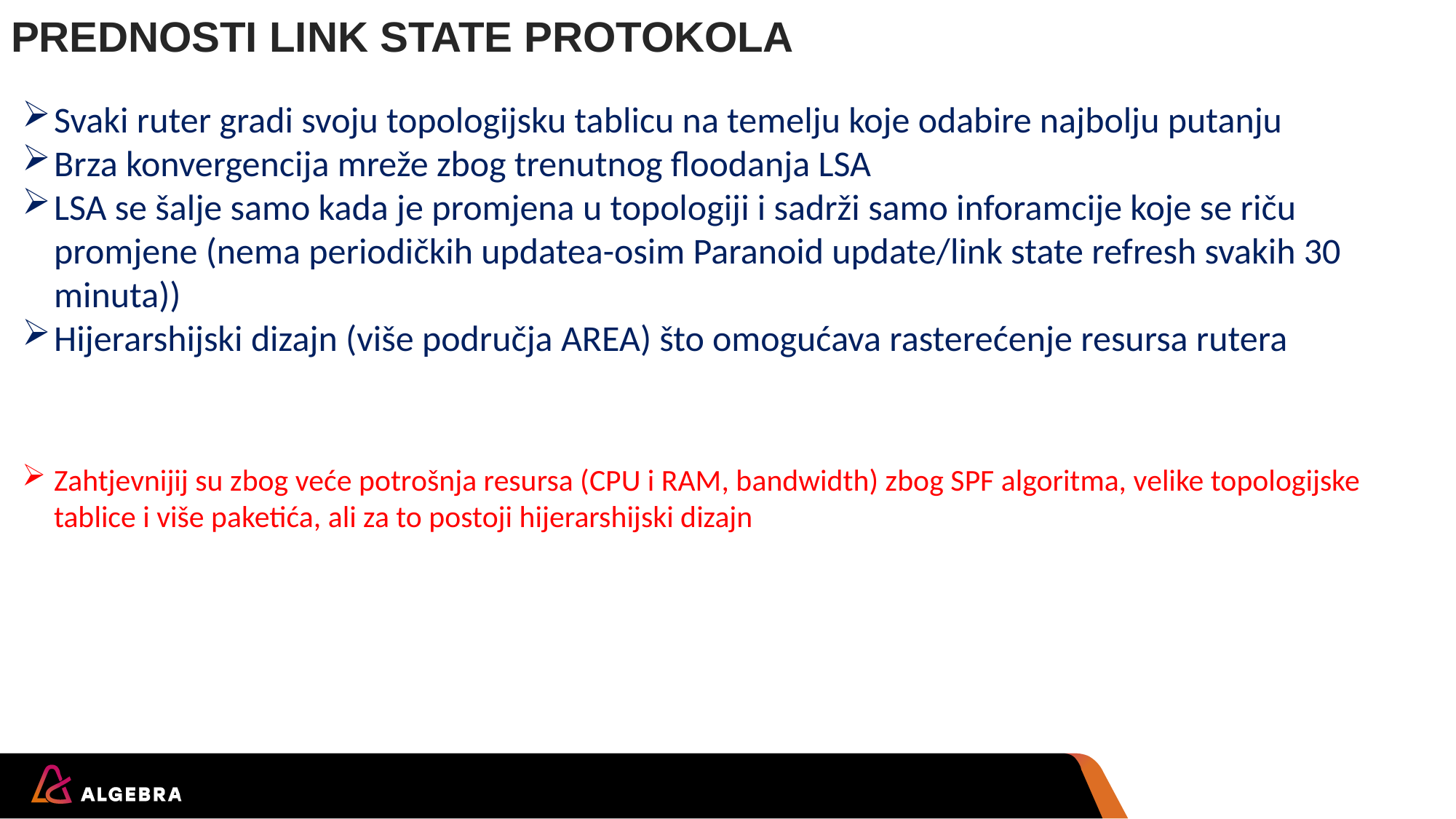

# PREDNOSTI LINK STATE PROTOKOLA
Svaki ruter gradi svoju topologijsku tablicu na temelju koje odabire najbolju putanju
Brza konvergencija mreže zbog trenutnog floodanja LSA
LSA se šalje samo kada je promjena u topologiji i sadrži samo inforamcije koje se riču promjene (nema periodičkih updatea-osim Paranoid update/link state refresh svakih 30 minuta))
Hijerarshijski dizajn (više područja AREA) što omogućava rasterećenje resursa rutera
Zahtjevnijij su zbog veće potrošnja resursa (CPU i RAM, bandwidth) zbog SPF algoritma, velike topologijske tablice i više paketića, ali za to postoji hijerarshijski dizajn